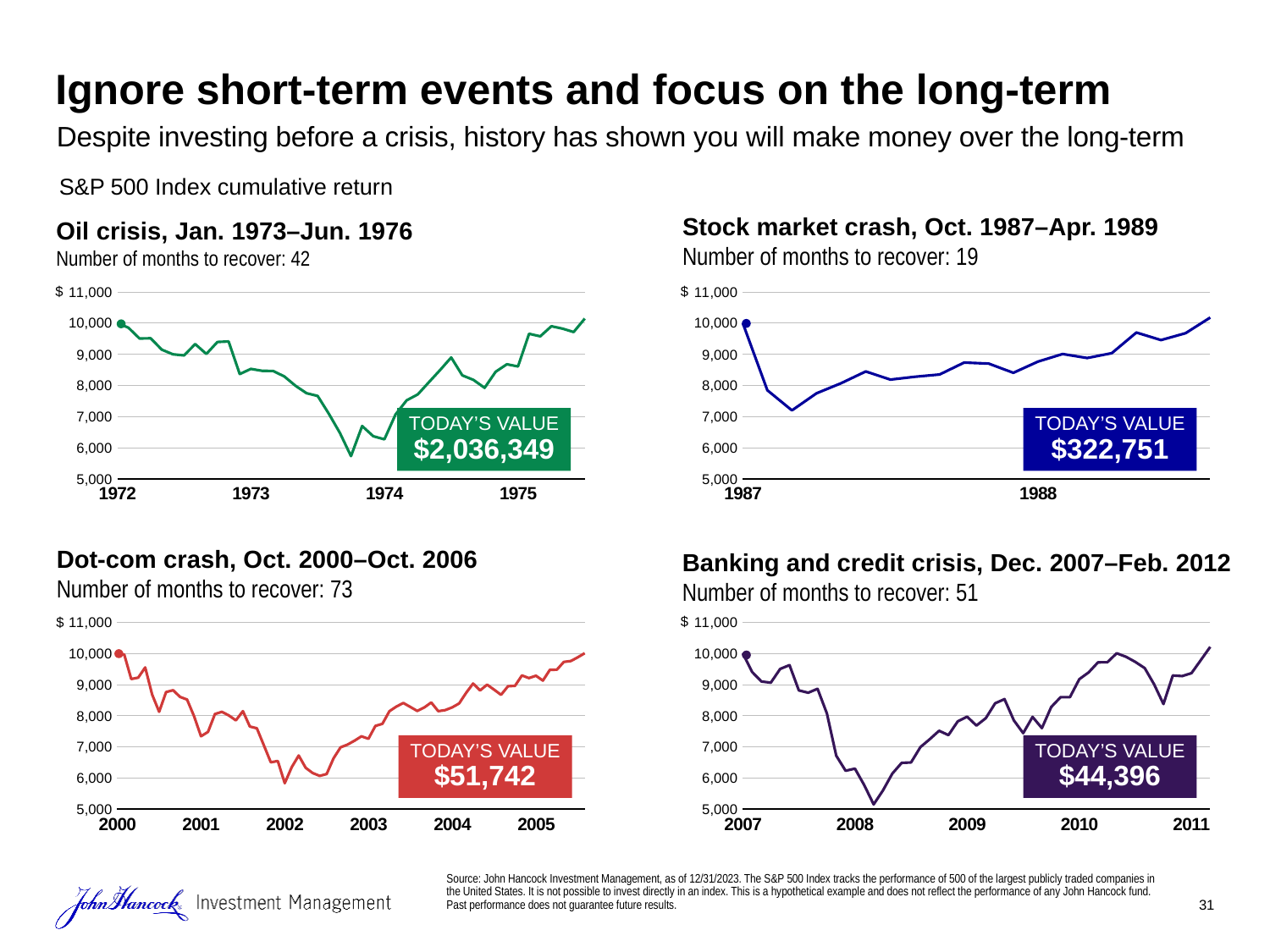

# Ignore short-term events and focus on the long-term
Despite investing before a crisis, history has shown you will make money over the long-term
S&P 500 Index cumulative return
Stock market crash, Oct. 1987–Apr. 1989
Number of months to recover: 19

### Chart

| Category |  |
|---|---|
| 32050 | 10000.0 |
| 32081 | 7846.378522707964 |
| 32111 | 7199.758901395364 |
| 32142 | 7747.478293295205 |
| 32173 | 8073.353986201137 |
| 32202 | 8449.69279734099 |
| 32233 | 8188.65416903117 |
| 32263 | 8279.224796900688 |
| 32294 | 8350.834913006782 |
| 32324 | 8734.05696869432 |
| 32355 | 8700.938550775716 |
| 32386 | 8405.547951410335 |
| 32416 | 8763.66979728371 |
| 32447 | 9007.679976125406 |
| 32477 | 8879.307164273068 |
| 32508 | 9034.20884571841 |
| 32539 | 9695.766850163578 |
| 32567 | 9454.14279512627 |
| 32598 | 9674.693965348724 |
| 32628 | 10177.00747221002 |
|  | None |
|  | None |
|  | None |
|  | None |
|  | None |
|  | None |
|  | None |
|  | None |
|  | None |
|  | None |
|  | None |
|  | None |
|  | None |
|  | None |
|  | None |
|  | None |
|  | None |
|  | None |
|  | None |
|  | None |
|  | None |
|  | None |
|  | None |
|  | None |
|  | None |
|  | None |
|  | None |
|  | None |
|  | None |
|  | None |
|  | None |
|  | None |
|  | None |
|  | None |
|  | None |
|  | None |
|  | None |
|  | None |
|  | None |
|  | None |
|  | None |
|  | None |
|  | None |
|  | None |
|  | None |
|  | None |
|  | None |
|  | None |
|  | None |
|  | None |
|  | None |
|  | None |
|  | None |
|  | None |
|  | None |
|  | None |
|  | None |
|  | None |
|  | None |
|  | None |
|  | None |
|  | None |
|  | None |
|  | None |
|  | None |
|  | None |
|  | None |
|  | None |
|  | None |
|  | None |
|  | None |
|  | None |
|  | None |
|  | None |
|  | None |
|  | None |
|  | None |
|  | None |
|  | None |
|  | None |
|  | None |
|  | None |
|  | None |
|  | None |
|  | None |
|  | None |
|  | None |
|  | None |
|  | None |
|  | None |
|  | None |
|  | None |
|  | None |
|  | None |
|  | None |
|  | None |
|  | None |
|  | None |
|  | None |
|  | None |
|  | None |
|  | None |
|  | None |
|  | None |
|  | None |
|  | None |
|  | None |
|  | None |
|  | None |
|  | None |
|  | None |
|  | None |
|  | None |
|  | None |
|  | None |
|  | None |
|  | None |
|  | None |
|  | None |
|  | None |
|  | None |
|  | None |
|  | None |
|  | None |
|  | None |
|  | None |
|  | None |
|  | None |
|  | None |
|  | None |
|  | None |
|  | None |
|  | None |
|  | None |
|  | None |
|  | None |
|  | None |
|  | None |
|  | None |
|  | None |
|  | None |
|  | None |
|  | None |
|  | None |
|  | None |
|  | None |
|  | None |
|  | None |
|  | None |
|  | None |
|  | None |
|  | None |
|  | None |
|  | None |
|  | None |
|  | None |
|  | None |
|  | None |
|  | None |
|  | None |
|  | None |
|  | None |
|  | None |
|  | None |
|  | None |
|  | None |
|  | None |
|  | None |
|  | None |
|  | None |
|  | None |
|  | None |
|  | None |
|  | None |
|  | None |
|  | None |
|  | None |
|  | None |
|  | None |
|  | None |
|  | None |
|  | None |
|  | None |
|  | None |
|  | None |
|  | None |
|  | None |
|  | None |
|  | None |
|  | None |
|  | None |
|  | None |
|  | None |
|  | None |
|  | None |
TODAY’S VALUE
$322,751

$
Oil crisis, Jan. 1973–Jun. 1976
Number of months to recover: 42

### Chart

| Category |  |
|---|---|
| 26664 | 10000.0 |
| 26695 | 9850.910628579908 |
| 26723 | 9503.670908961749 |
| 26754 | 9511.329668441591 |
| 26784 | 9147.14945187454 |
| 26815 | 8998.359703022606 |
| 26845 | 8962.349109045403 |
| 26876 | 9326.825997521104 |
| 26907 | 9008.807258357443 |
| 26937 | 9393.355869820072 |
| 26968 | 9408.949375335815 |
| 26998 | 8365.441371470964 |
| 27029 | 8531.076412398621 |
| 27060 | 8469.859048862545 |
| 27088 | 8463.71956398464 |
| 27119 | 8290.434100727052 |
| 27149 | 7993.149968650279 |
| 27180 | 7751.523350776681 |
| 27210 | 7663.599336750449 |
| 27241 | 7095.067199545221 |
| 27272 | 6482.266665836076 |
| 27302 | 5735.660484625952 |
| 27333 | 6699.728063915674 |
| 27363 | 6372.447707860882 |
| 27394 | 6273.177048727477 |
| 27425 | 7071.04904169683 |
| 27453 | 7522.060354155779 |
| 27484 | 7712.900716206588 |
| 27514 | 8106.132818923139 |
| 27545 | 8492.40443880588 |
| 27575 | 8897.691975768526 |
| 27606 | 8324.702676045543 |
| 27637 | 8178.375506124837 |
| 27667 | 7923.271943051414 |
| 27698 | 8440.972315121355 |
| 27728 | 8678.91976026558 |
| 27759 | 8608.529572405918 |
| 27790 | 9656.557679275738 |
| 27819 | 9575.176814947641 |
| 27850 | 9897.838470634259 |
| 27880 | 9820.790004336011 |
| 27911 | 9711.605697874416 |
| 27941 | 10142.0262379083 |
|  | None |
|  | None |
|  | None |
|  | None |
|  | None |
|  | None |
|  | None |
|  | None |
|  | None |
|  | None |
|  | None |
|  | None |
|  | None |
|  | None |
|  | None |
|  | None |
|  | None |
|  | None |
|  | None |
|  | None |
|  | None |
|  | None |
|  | None |
|  | None |
|  | None |
|  | None |
|  | None |
|  | None |
|  | None |
|  | None |
|  | None |
|  | None |
|  | None |
|  | None |
|  | None |
|  | None |
|  | None |
|  | None |
|  | None |
|  | None |
|  | None |
|  | None |
|  | None |
|  | None |
|  | None |
|  | None |
|  | None |
|  | None |
|  | None |
|  | None |
|  | None |
|  | None |
|  | None |
|  | None |
|  | None |
|  | None |
|  | None |
|  | None |
|  | None |
|  | None |
|  | None |
|  | None |
|  | None |
|  | None |
|  | None |
|  | None |
|  | None |
|  | None |
|  | None |
|  | None |
|  | None |
|  | None |
|  | None |
|  | None |
|  | None |
|  | None |
|  | None |
|  | None |
|  | None |
|  | None |
|  | None |
|  | None |
|  | None |
|  | None |
|  | None |
|  | None |
|  | None |
|  | None |
|  | None |
|  | None |
|  | None |
|  | None |
|  | None |
|  | None |
|  | None |
|  | None |
|  | None |
|  | None |
|  | None |
|  | None |
|  | None |
|  | None |
|  | None |
|  | None |
|  | None |
|  | None |
|  | None |
|  | None |
|  | None |
|  | None |
|  | None |
|  | None |
|  | None |
|  | None |
|  | None |
|  | None |
|  | None |
|  | None |
|  | None |
|  | None |
|  | None |
|  | None |
|  | None |
|  | None |
|  | None |
|  | None |
|  | None |
|  | None |
|  | None |
|  | None |
|  | None |
|  | None |
|  | None |
|  | None |
|  | None |
|  | None |
|  | None |
|  | None |
|  | None |
|  | None |
|  | None |
|  | None |
|  | None |
|  | None |
|  | None |
|  | None |
|  | None |
|  | None |
|  | None |
|  | None |
|  | None |
|  | None |
|  | None |
|  | None |
|  | None |
|  | None |
|  | None |
|  | None |
|  | None |
|  | None |
|  | None |
|  | None |
|  | None |
|  | None |
|  | None |
|  | None |
|  | None |
|  | None |
|  | None |
|  | None |
|  | None |
|  | None |
|  | None |
|  | None |
|  | None |
|  | None |
|  | None |
|  | None |
|  | None |
|  | None |
|  | None |
|  | None |
|  | None |
|  | None |
|  | None |
|  | None |
|  | None |
|  | None |
|  | None |
|  | None |
|  | None |
|  | None |
|  | None |
|  | None |
|  | None |
TODAY’S VALUE
$2,036,349

$
Dot-com crash, Oct. 2000–Oct. 2006
Number of months to recover: 73

### Chart

| Category |  |
|---|---|
|  | None |
| 36799 | 10000.0 |
| 36830 | 9957.720773861034 |
| 36860 | 9172.661328032738 |
| 36891 | 9217.553465894884 |
| 36922 | 9544.583526239772 |
| 36950 | 8674.292567781587 |
| 36981 | 8124.77421175346 |
| 37011 | 8756.153489615344 |
| 37042 | 8814.816717863177 |
| 37072 | 8600.27600783261 |
| 37103 | 8515.613507240318 |
| 37134 | 7982.522182406774 |
| 37164 | 7337.915134909517 |
| 37195 | 7477.840014828878 |
| 37225 | 8051.437380461673 |
| 37256 | 8121.971634915402 |
| 37287 | 8003.44423741528 |
| 37315 | 7849.098025495423 |
| 37346 | 8144.295492904273 |
| 37376 | 7650.523759437146 |
| 37407 | 7594.160063114568 |
| 37437 | 7053.231394910894 |
| 37468 | 6503.400834346415 |
| 37499 | 6546.099466379881 |
| 37529 | 5834.673690748595 |
| 37560 | 6348.216933190708 |
| 37590 | 6721.86730284383 |
| 37621 | 6326.97391273757 |
| 37652 | 6161.229002582387 |
| 37680 | 6068.787224046306 |
| 37711 | 6127.710611308305 |
| 37741 | 6632.449522046897 |
| 37772 | 6981.89805028463 |
| 37802 | 7070.96169044646 |
| 37833 | 7195.63429348595 |
| 37864 | 7335.963935683652 |
| 37894 | 7258.05956987589 |
| 37925 | 7668.647902867295 |
| 37955 | 7736.119117896762 |
| 37986 | 8141.836049932948 |
| 38017 | 8291.280341004356 |
| 38046 | 8406.525170086405 |
| 38077 | 8279.700169588845 |
| 38107 | 8149.725133334238 |
| 38138 | 8261.560495225187 |
| 38168 | 8422.205433063225 |
| 38199 | 8143.45882977445 |
| 38230 | 8176.398176581923 |
| 38260 | 8264.954759945083 |
| 38291 | 8391.216796328898 |
| 38321 | 8730.739179494816 |
| 38352 | 9027.835216871003 |
| 38383 | 8807.783753868833 |
| 38411 | 8993.134425716757 |
| 38442 | 8833.884221053164 |
| 38472 | 8666.34407704758 |
| 38503 | 8942.094646346566 |
| 38533 | 8954.78929755741 |
| 38564 | 9287.802348616295 |
| 38595 | 9203.060641882448 |
| 38625 | 9277.599782721956 |
| 38656 | 9122.934920487998 |
| 38686 | 9467.98366707278 |
| 38717 | 9471.279434976097 |
| 38748 | 9722.058351502243 |
| 38776 | 9748.437090963433 |
| 38807 | 9869.78102911054 |
| 38837 | 10002.31069846341 |
|  | None |
|  | None |
|  | None |
|  | None |
|  | None |
|  | None |
|  | None |
|  | None |
|  | None |
|  | None |
|  | None |
|  | None |
|  | None |
|  | None |
|  | None |
|  | None |
|  | None |
|  | None |
|  | None |
|  | None |
|  | None |
|  | None |
|  | None |
|  | None |
|  | None |
|  | None |
|  | None |
|  | None |
|  | None |
|  | None |
|  | None |
|  | None |
|  | None |
|  | None |
|  | None |
|  | None |
|  | None |
|  | None |
|  | None |
|  | None |
|  | None |
|  | None |
|  | None |
|  | None |
|  | None |
|  | None |
|  | None |
|  | None |
|  | None |
|  | None |
|  | None |
|  | None |
|  | None |
|  | None |
|  | None |
|  | None |
|  | None |
|  | None |
|  | None |
|  | None |
|  | None |
|  | None |
|  | None |
|  | None |
|  | None |
|  | None |
|  | None |
|  | None |
|  | None |
|  | None |
|  | None |
|  | None |
|  | None |
|  | None |
|  | None |
|  | None |
|  | None |
|  | None |
|  | None |
|  | None |
|  | None |
|  | None |
|  | None |
|  | None |
|  | None |
|  | None |
|  | None |
|  | None |
|  | None |
|  | None |
|  | None |
|  | None |
|  | None |
|  | None |
|  | None |
|  | None |
|  | None |
|  | None |
|  | None |
|  | None |
|  | None |
|  | None |
|  | None |
|  | None |
|  | None |
|  | None |
|  | None |
|  | None |
|  | None |
|  | None |
|  | None |
|  | None |
|  | None |
|  | None |
|  | None |
|  | None |
|  | None |
|  | None |
|  | None |
|  | None |
|  | None |
|  | None |
|  | None |
|  | None |
|  | None |
|  | None |
|  | None |
|  | None |
|  | None |
|  | None |
|  | None |
|  | None |
|  | None |
|  | None |
|  | None |
|  | None |
|  | None |
|  | None |
|  | None |
|  | None |
|  | None |
|  | None |
|  | None |
|  | None |
|  | None |
|  | None |
|  | None |
|  | None |
TODAY’S VALUE
$51,742

$
Banking and credit crisis, Dec. 2007–Feb. 2012
Number of months to recover: 51

### Chart

| Category |  |
|---|---|
| 39447 | 10000.0 |
| 39478 | 9400.183563032693 |
| 39507 | 9094.810980993609 |
| 39538 | 9055.540589787077 |
| 39568 | 9496.574177121385 |
| 39599 | 9619.579519294162 |
| 39629 | 8808.613676473387 |
| 39660 | 8734.567866885202 |
| 39691 | 8860.910671270436 |
| 39721 | 8071.338534375634 |
| 39752 | 6715.773968415259 |
| 39782 | 6233.88653699984 |
| 39813 | 6300.216802888142 |
| 39844 | 5769.19401791587 |
| 39872 | 5154.903115867019 |
| 39903 | 5606.447815390227 |
| 39933 | 6143.037631220111 |
| 39964 | 6486.635800837993 |
| 39994 | 6499.5028880032405 |
| 40025 | 6991.107857481929 |
| 40056 | 7243.516525655399 |
| 40086 | 7513.809285775889 |
| 40117 | 7374.224721849495 |
| 40147 | 7816.556490537906 |
| 40178 | 7967.5371140457955 |
| 40209 | 7680.915168493213 |
| 40237 | 7918.848028736797 |
| 40268 | 8396.71027439622 |
| 40298 | 8529.275036907566 |
| 40329 | 7848.205784044801 |
| 40359 | 7437.366096386273 |
| 40390 | 7958.450567645604 |
| 40421 | 7599.172612216753 |
| 40451 | 8277.358601019483 |
| 40482 | 8592.305108520137 |
| 40512 | 8593.406880776462 |
| 40543 | 9167.716271578025 |
| 40574 | 9385.005729865487 |
| 40602 | 9706.527483828657 |
| 40633 | 9710.388470489977 |
| 40663 | 9997.964555599518 |
| 40694 | 9884.792080569056 |
| 40724 | 9720.021148715852 |
| 40755 | 9522.368017716775 |
| 40786 | 9005.094549978963 |
| 40816 | 8372.046989780418 |
| 40847 | 9287.054100007143 |
| 40877 | 9266.530034901562 |
| 40908 | 9361.318234221531 |
| 40939 | 9780.849612524331 |
| 40968 | 10203.792932381493 |
|  | None |
|  | None |
|  | None |
|  | None |
|  | None |
|  | None |
|  | None |
|  | None |
|  | None |
|  | None |
|  | None |
|  | None |
|  | None |
|  | None |
|  | None |
|  | None |
|  | None |
|  | None |
|  | None |
|  | None |
|  | None |
|  | None |
|  | None |
|  | None |
|  | None |
|  | None |
|  | None |
|  | None |
|  | None |
|  | None |
|  | None |
|  | None |
|  | None |
|  | None |
|  | None |
|  | None |
|  | None |
|  | None |
|  | None |
|  | None |
|  | None |
|  | None |
|  | None |
|  | None |
|  | None |
|  | None |
|  | None |
|  | None |
|  | None |
|  | None |
|  | None |
|  | None |
|  | None |
|  | None |
|  | None |
|  | None |
|  | None |
|  | None |
|  | None |
|  | None |
|  | None |
|  | None |
|  | None |
|  | None |
|  | None |
|  | None |
|  | None |
|  | None |
|  | None |
|  | None |
|  | None |
|  | None |
|  | None |
|  | None |
|  | None |
|  | None |
|  | None |
|  | None |
|  | None |
|  | None |
|  | None |
|  | None |
|  | None |
|  | None |
|  | None |
|  | None |
|  | None |
|  | None |
|  | None |
|  | None |
|  | None |
|  | None |
|  | None |
|  | None |
|  | None |
|  | None |
|  | None |
|  | None |
|  | None |
|  | None |
|  | None |
|  | None |
|  | None |
|  | None |
|  | None |
|  | None |
|  | None |
|  | None |
|  | None |
|  | None |
|  | None |
|  | None |
|  | None |
|  | None |
|  | None |
|  | None |
|  | None |
|  | None |
|  | None |
|  | None |
|  | None |
|  | None |
|  | None |
|  | None |
|  | None |
|  | None |
|  | None |
|  | None |
|  | None |
|  | None |
|  | None |
|  | None |
|  | None |
|  | None |
|  | None |
|  | None |
|  | None |
|  | None |
|  | None |
|  | None |
|  | None |
|  | None |
|  | None |
|  | None |
|  | None |
|  | None |
|  | None |
|  | None |
|  | None |
|  | None |
|  | None |
|  | None |
|  | None |
|  | None |
|  | None |
|  | None |
|  | None |
|  | None |
|  | None |
|  | None |
|  | None |
|  | None |
|  | None |
|  | None |
|  | None |
|  | None |
|  | None |
|  | None |
|  | None |
|  | None |
|  | None |
|  | None |
|  | None |
|  | None |
|  | None |
|  | None |
|  | None |
|  | None |
|  | None |
|  | None |
|  | None |
|  | None |
|  | None |
|  | None |
|  | None |
|  | None |
|  | None |
TODAY’S VALUE
$44,396

$
Source: John Hancock Investment Management, as of 12/31/2023. The S&P 500 Index tracks the performance of 500 of the largest publicly traded companies in the United States. It is not possible to invest directly in an index. This is a hypothetical example and does not reflect the performance of any John Hancock fund. Past performance does not guarantee future results.
31